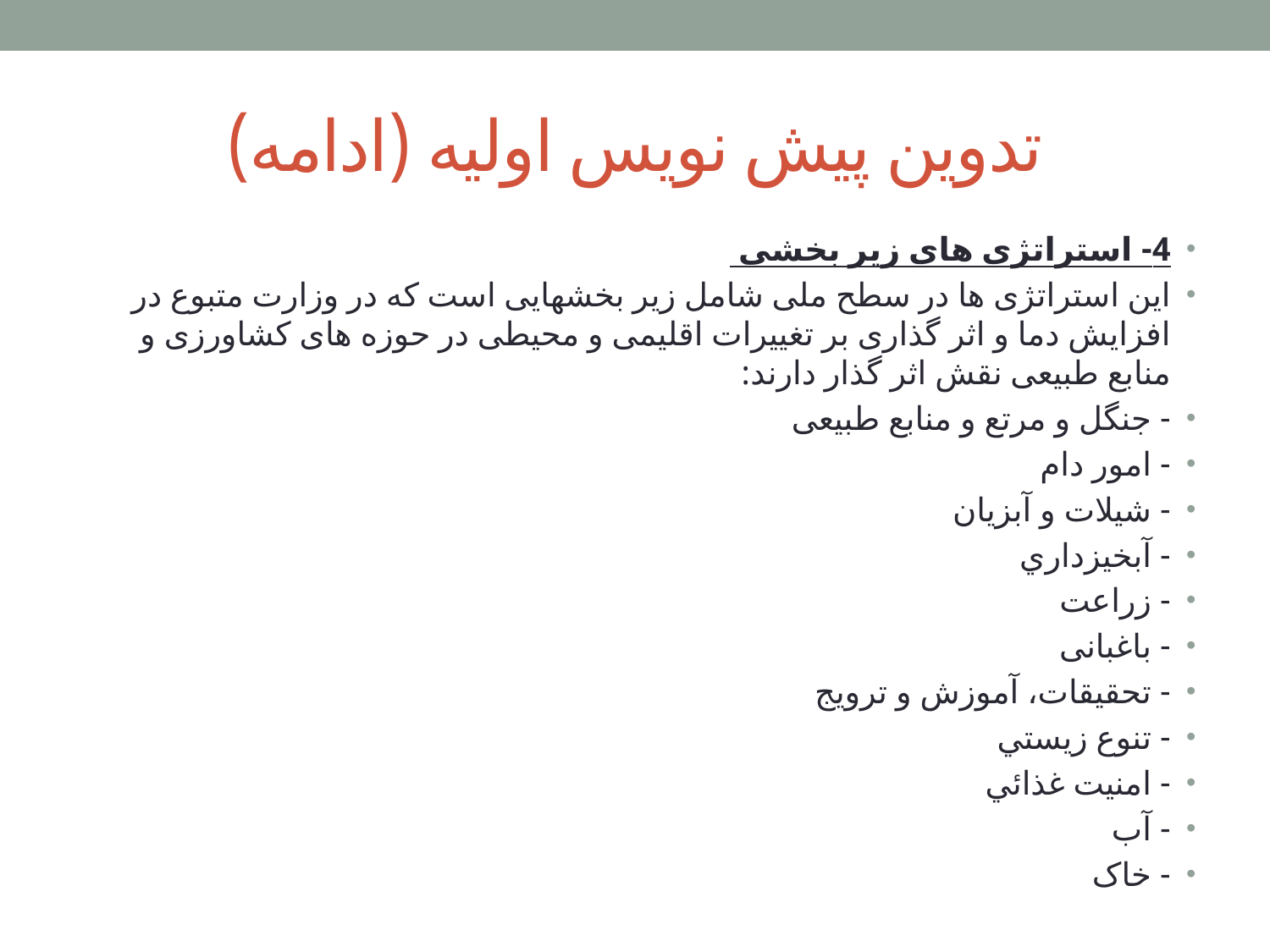

# تدوین پیش نویس اولیه (ادامه)
4- استراتژی های زیر بخشی
این استراتژی ها در سطح ملی شامل زیر بخشهایی است که در وزارت متبوع در افزایش دما و اثر گذاری بر تغییرات اقلیمی و محیطی در حوزه های کشاورزی و منابع طبیعی نقش اثر گذار دارند:
- جنگل و مرتع و منابع طبیعی
- امور دام
- شيلات و آبزيان
- آبخيزداري
- زراعت
- باغبانی
- تحقیقات، آموزش و ترویج
- تنوع زيستي
- امنيت غذائي
- آب
- خاک